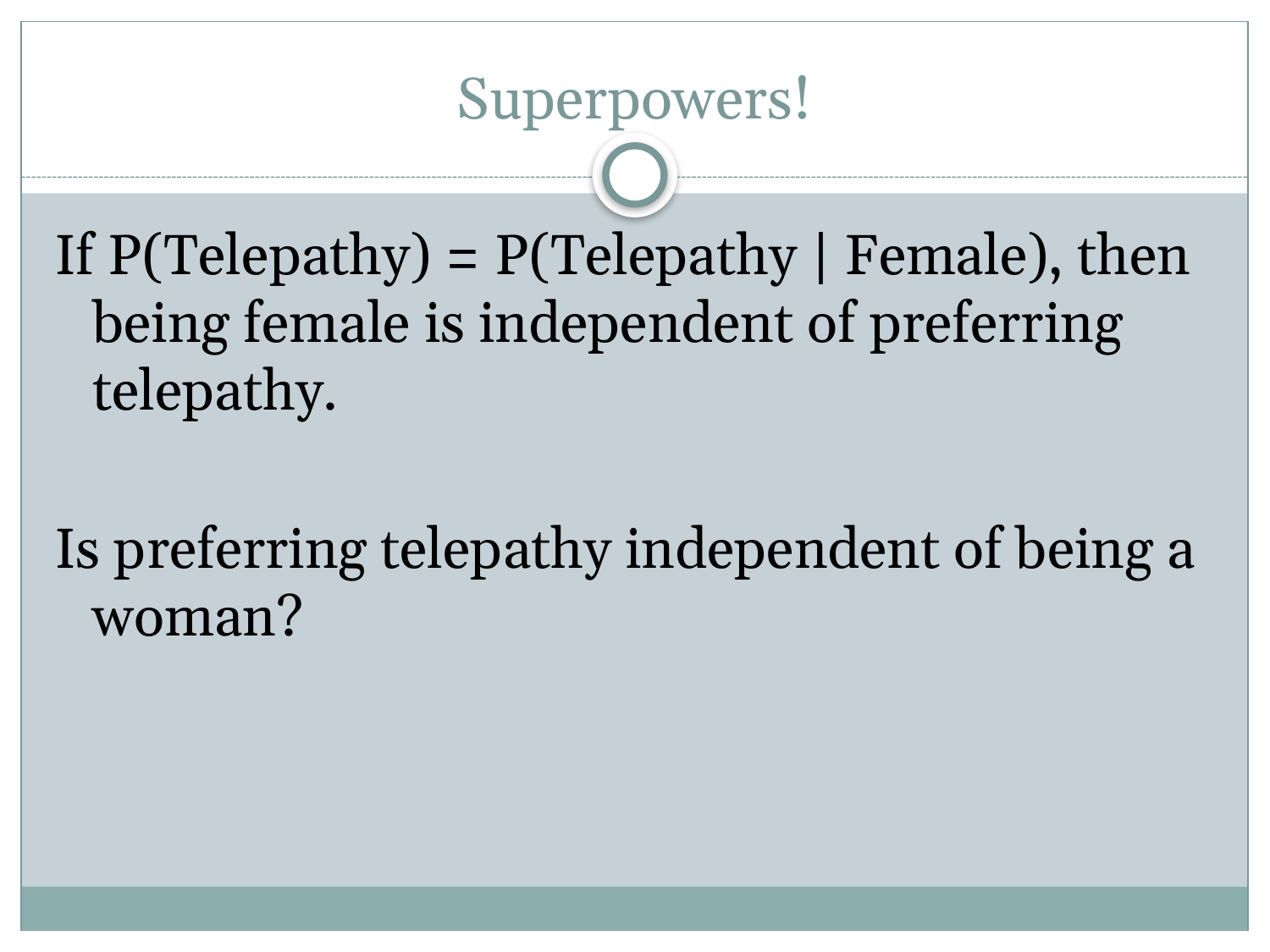

# Superpowers!
If P(Telepathy) = P(Telepathy | Female), then being female is independent of preferring telepathy.

Is preferring telepathy independent of being a woman?